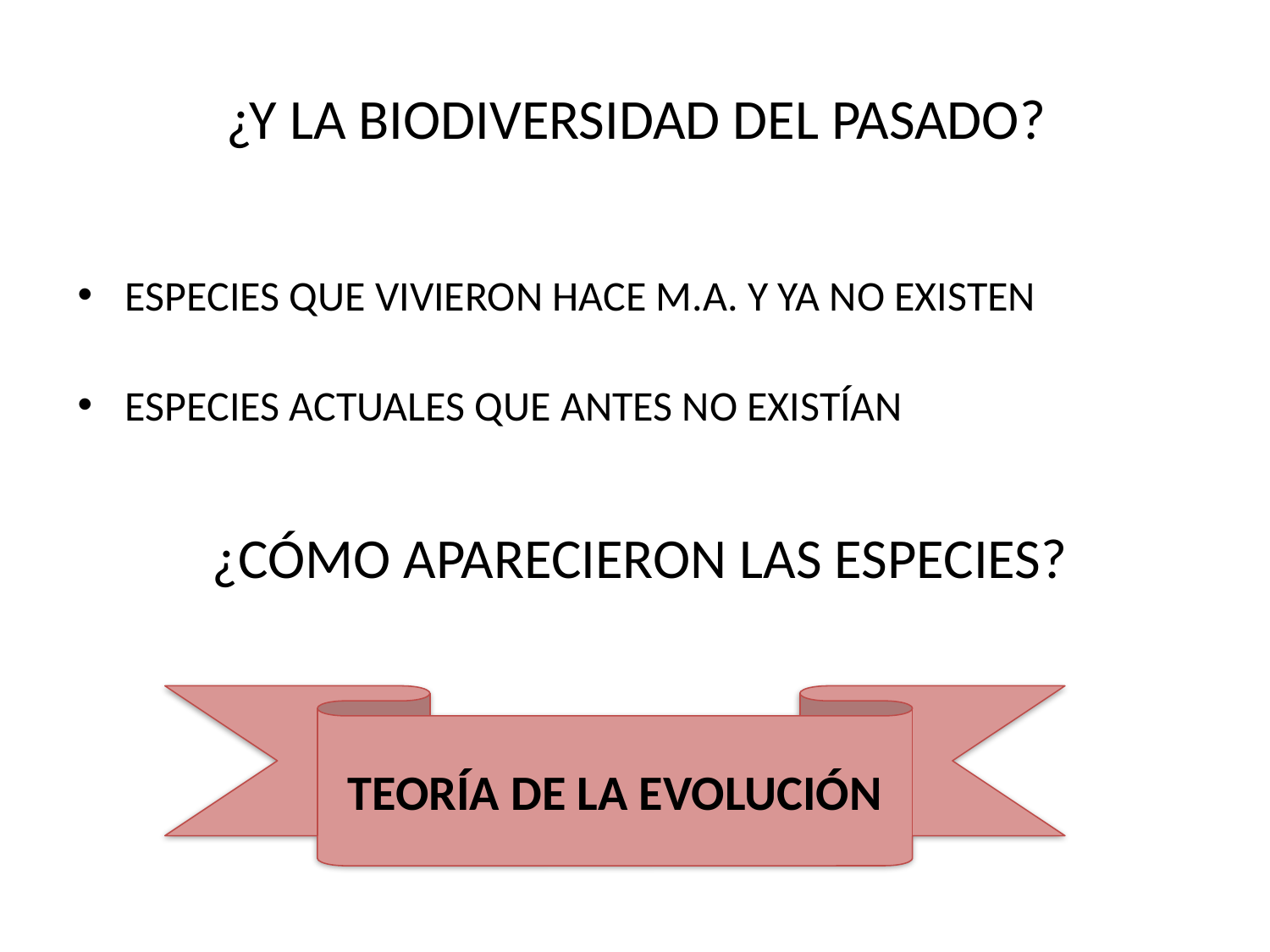

¿Y LA BIODIVERSIDAD DEL PASADO?

ESPECIES QUE VIVIERON HACE M.A. Y YA NO EXISTEN
ESPECIES ACTUALES QUE ANTES NO EXISTÍAN
¿CÓMO APARECIERON LAS ESPECIES?

TEORÍA DE LA EVOLUCIÓN